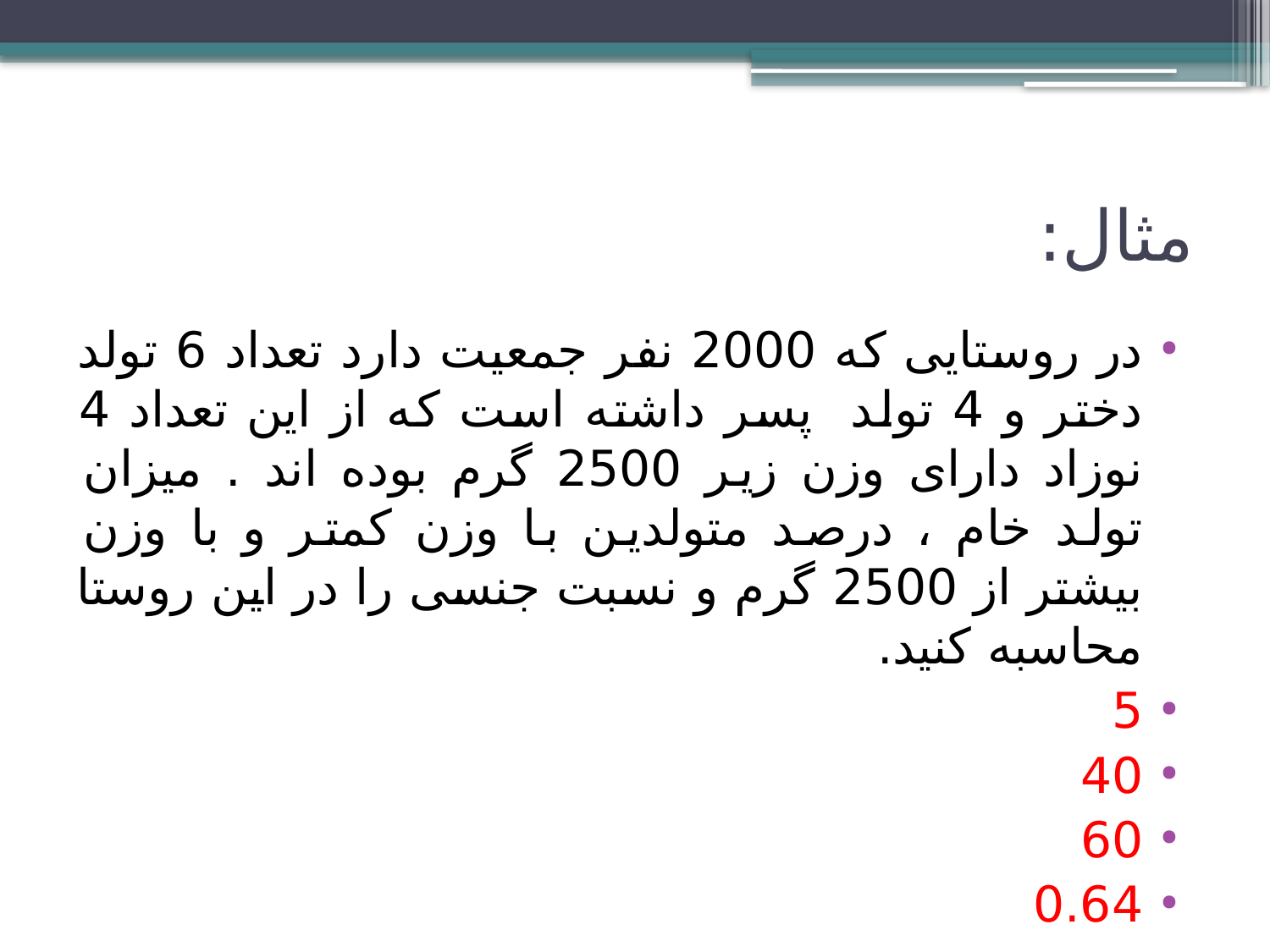

# مثال:
در روستایی که 2000 نفر جمعیت دارد تعداد 6 تولد دختر و 4 تولد  پسر داشته است که از این تعداد 4 نوزاد دارای وزن زیر 2500 گرم بوده اند . میزان تولد خام ، درصد متولدین با وزن کمتر و با وزن بیشتر از 2500 گرم و نسبت جنسی را در این روستا محاسبه کنید.
5
40
60
0.64